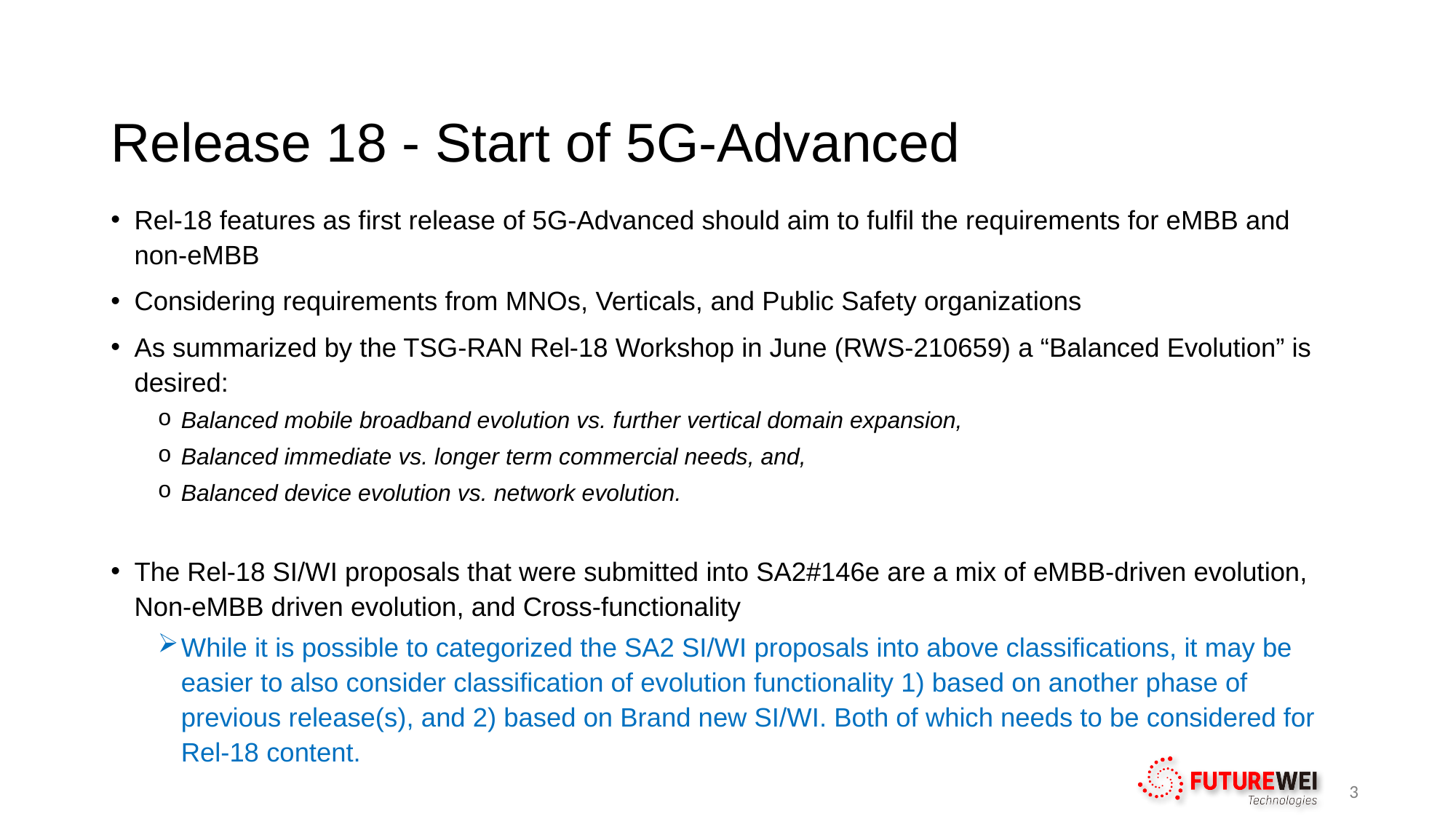

# Release 18 - Start of 5G-Advanced
Rel-18 features as first release of 5G-Advanced should aim to fulfil the requirements for eMBB and non-eMBB
Considering requirements from MNOs, Verticals, and Public Safety organizations
As summarized by the TSG-RAN Rel-18 Workshop in June (RWS-210659) a “Balanced Evolution” is desired:
Balanced mobile broadband evolution vs. further vertical domain expansion,
Balanced immediate vs. longer term commercial needs, and,
Balanced device evolution vs. network evolution.

The Rel-18 SI/WI proposals that were submitted into SA2#146e are a mix of eMBB-driven evolution, Non-eMBB driven evolution, and Cross-functionality
While it is possible to categorized the SA2 SI/WI proposals into above classifications, it may be easier to also consider classification of evolution functionality 1) based on another phase of previous release(s), and 2) based on Brand new SI/WI. Both of which needs to be considered for Rel-18 content.

3